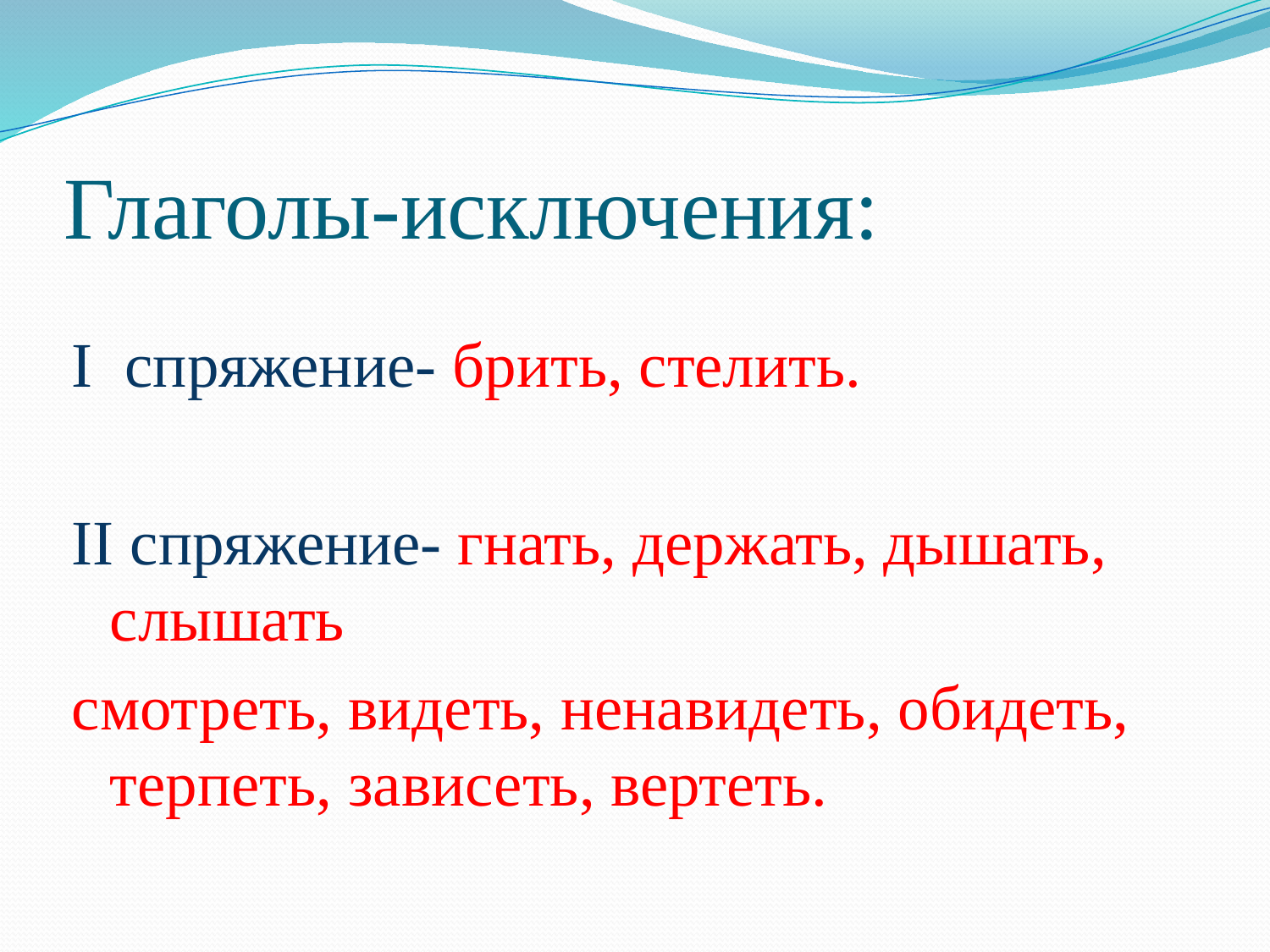

# Глаголы-исключения:
I  спряжение- брить, стелить.

II спряжение- гнать, держать, дышать, слышать
смотреть, видеть, ненавидеть, обидеть, терпеть, зависеть, вертеть.